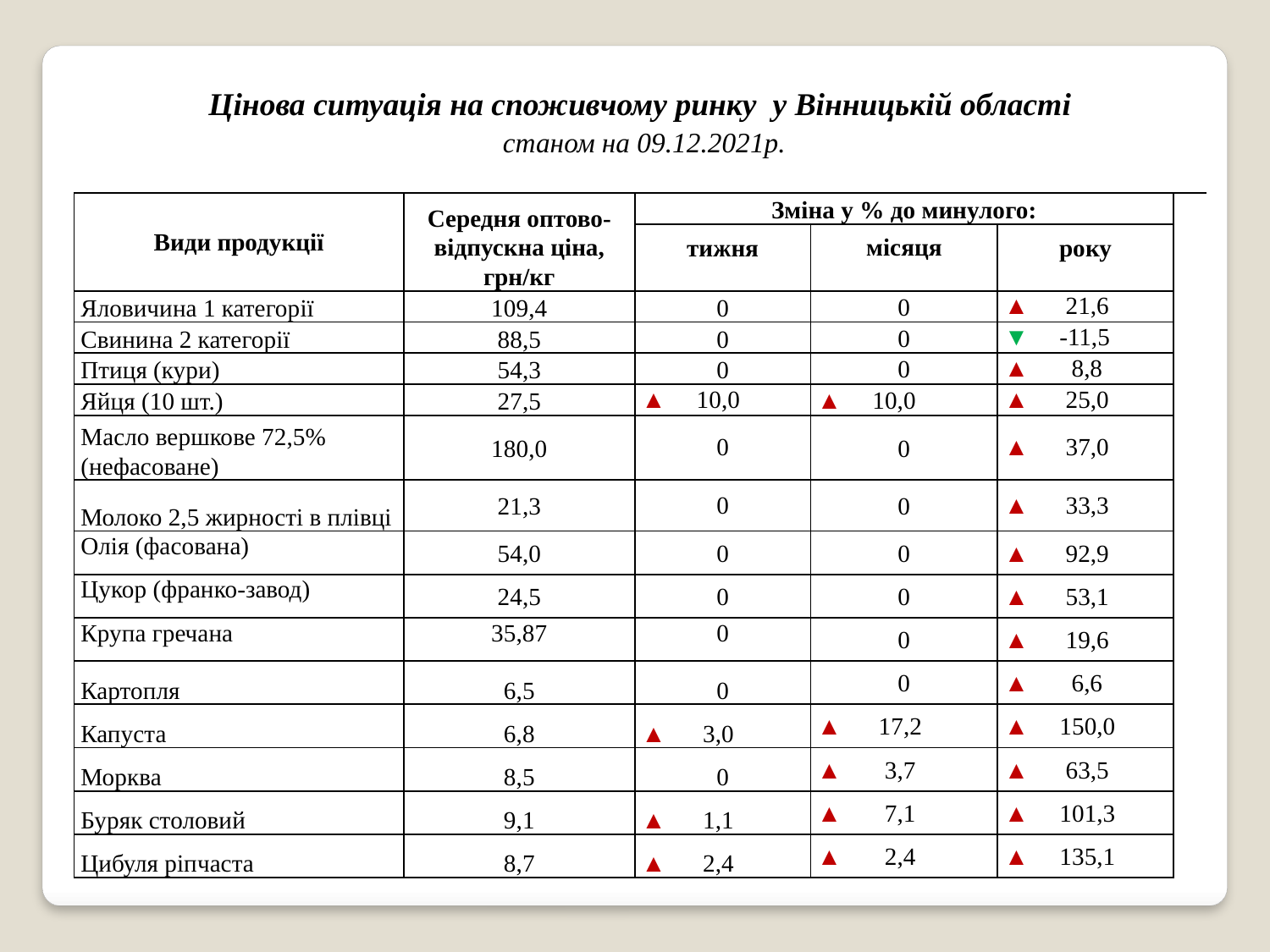

| Цінова ситуація на споживчому ринку у Вінницькій області станом на 09.12.2021р. |  |  |  |  |  |
| --- | --- | --- | --- | --- | --- |
| Види продукції | Середня оптово-відпускна ціна, грн/кг | Зміна у % до минулого: |  |  |  |
|  |  | тижня | місяця | року |  |
| Яловичина 1 категорії | 109,4 | 0 | 0 | ▲ 21,6 |  |
| Свинина 2 категорії | 88,5 | 0 | 0 | ▼ -11,5 |  |
| Птиця (кури) | 54,3 | 0 | 0 | ▲ 8,8 |  |
| Яйця (10 шт.) | 27,5 | ▲ 10,0 | ▲ 10,0 | ▲ 25,0 |  |
| Масло вершкове 72,5% (нефасоване) | 180,0 | 0 | 0 | ▲ 37,0 |  |
| Молоко 2,5 жирності в плівці | 21,3 | 0 | 0 | ▲ 33,3 |  |
| Олія (фасована) | 54,0 | 0 | 0 | ▲ 92,9 |  |
| Цукор (франко-завод) | 24,5 | 0 | 0 | ▲ 53,1 |  |
| Крупа гречана | 35,87 | 0 | 0 | ▲ 19,6 |  |
| Картопля | 6,5 | 0 | 0 | ▲ 6,6 |  |
| Капуста | 6,8 | ▲ 3,0 | ▲ 17,2 | ▲ 150,0 |  |
| Морква | 8,5 | 0 | ▲ 3,7 | ▲ 63,5 |  |
| Буряк столовий | 9,1 | ▲ 1,1 | ▲ 7,1 | ▲ 101,3 |  |
| Цибуля ріпчаста | 8,7 | ▲ 2,4 | ▲ 2,4 | ▲ 135,1 |  |